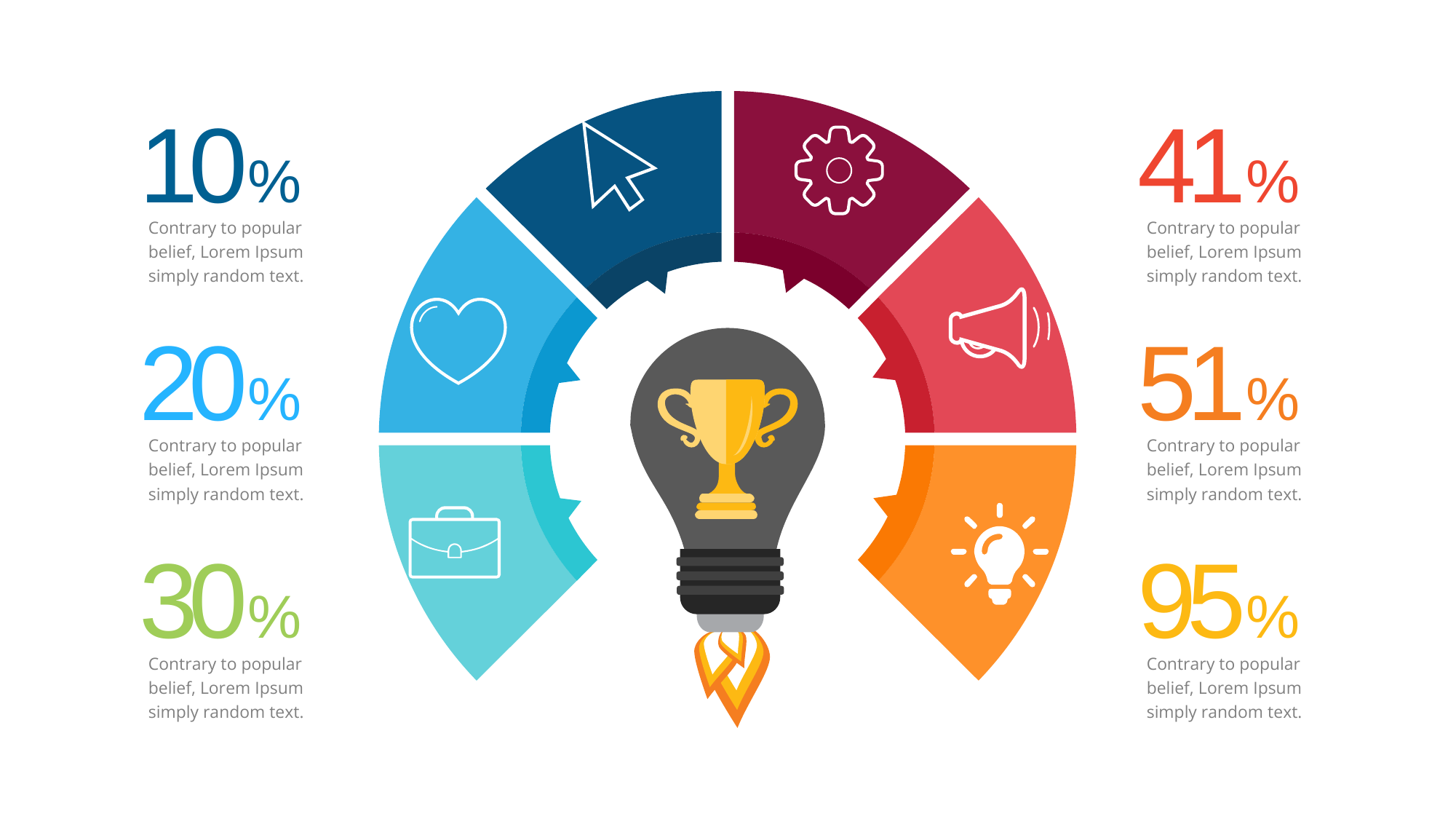

10%
Contrary to popular belief, Lorem Ipsum
simply random text.

41%
Contrary to popular belief, Lorem Ipsum
simply random text.

20%
Contrary to popular belief, Lorem Ipsum
simply random text.
51%
Contrary to popular belief, Lorem Ipsum
simply random text.

30%
Contrary to popular belief, Lorem Ipsum
simply random text.
95%
Contrary to popular belief, Lorem Ipsum
simply random text.
04